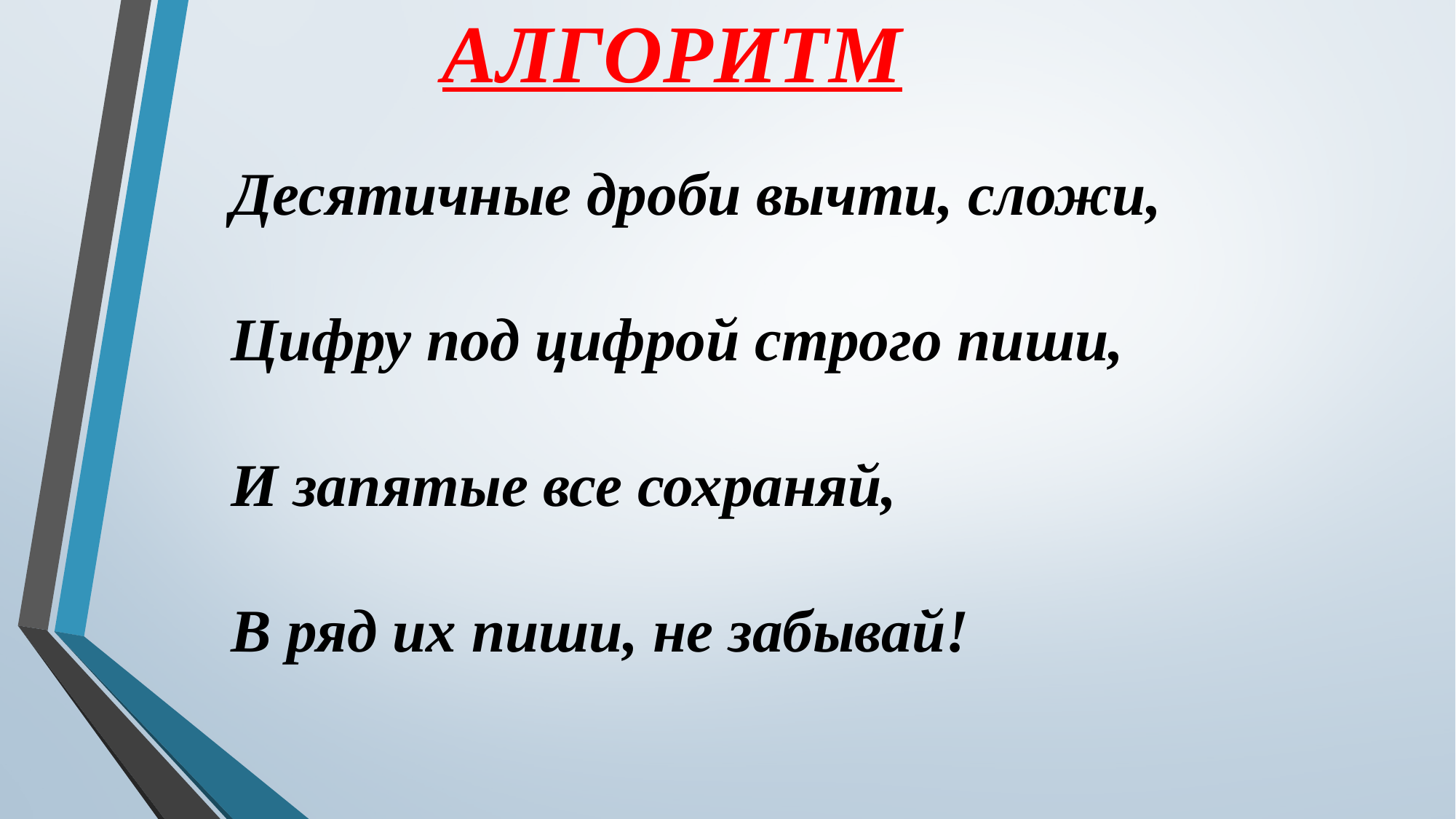

АЛГОРИТМ
Десятичные дроби вычти, сложи,
Цифру под цифрой строго пиши,
И запятые все сохраняй,
В ряд их пиши, не забывай!